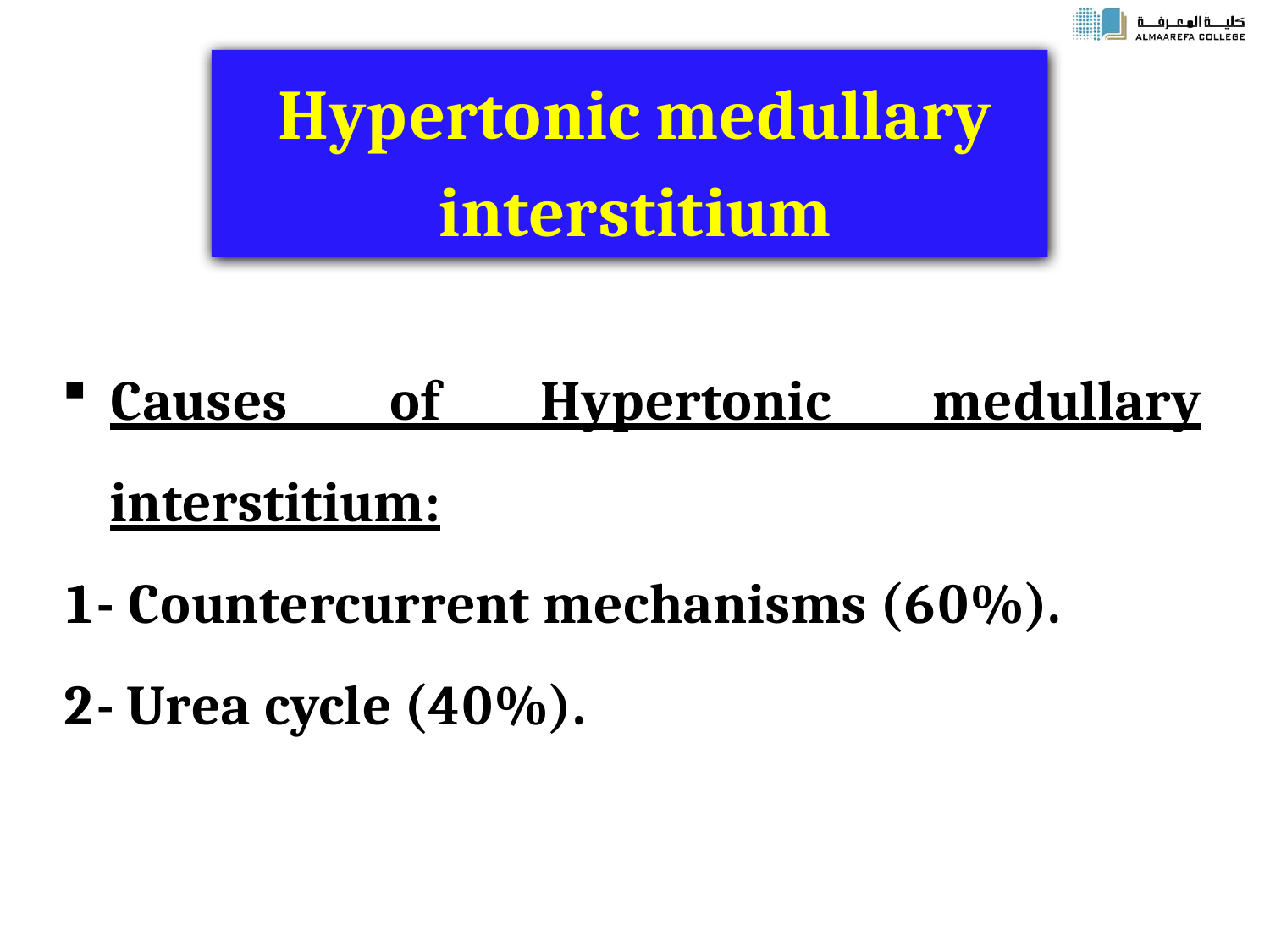

# Hypertonic medullary interstitium

Causes of Hypertonic medullary interstitium:
1- Countercurrent mechanisms (60%).
2- Urea cycle (40%).